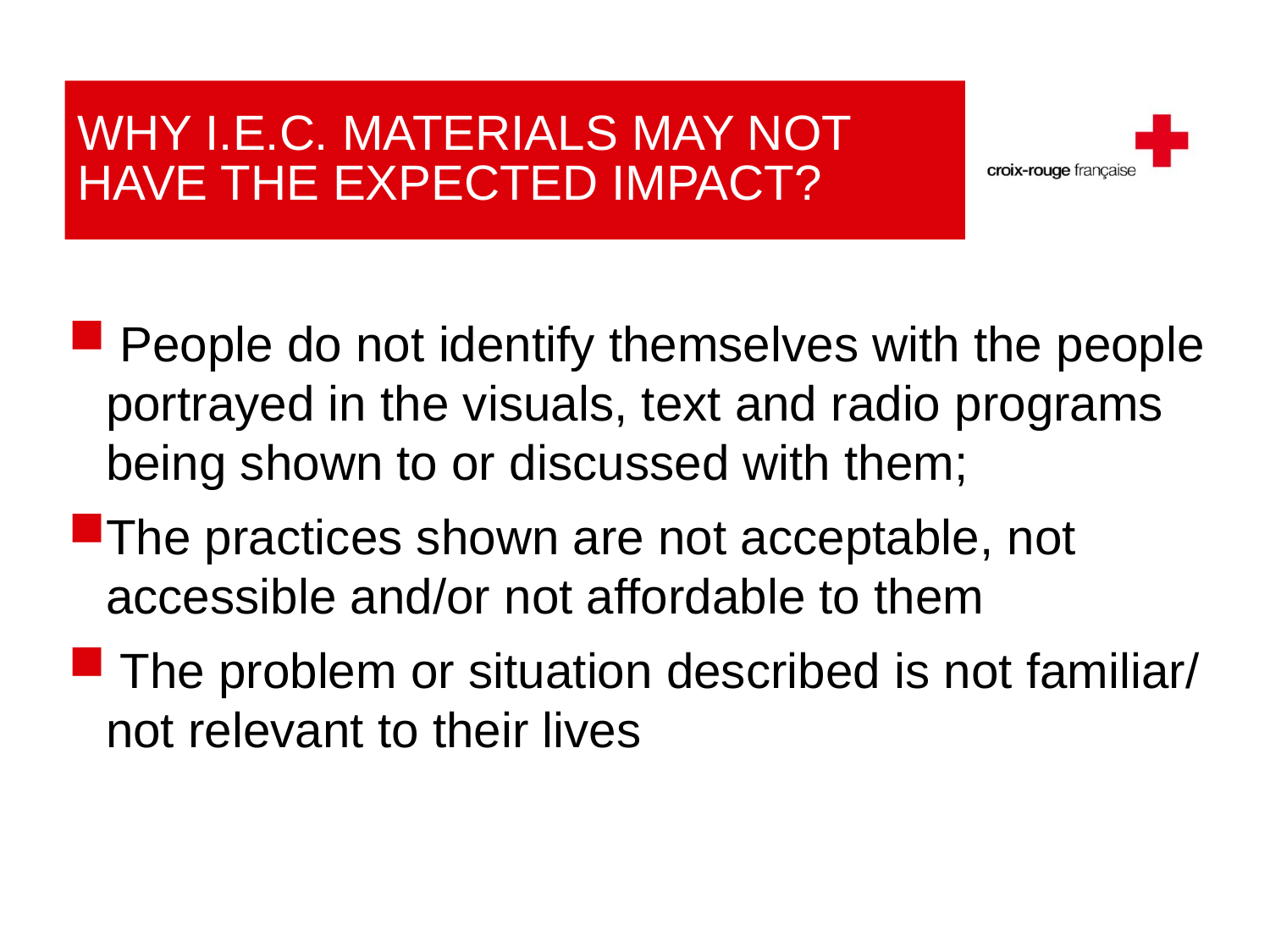

# WHY I.E.C. MATERIALS MAY NOT HAVE THE EXPECTED IMPACT?
 People do not identify themselves with the people portrayed in the visuals, text and radio programs being shown to or discussed with them;
The practices shown are not acceptable, not accessible and/or not affordable to them
 The problem or situation described is not familiar/ not relevant to their lives